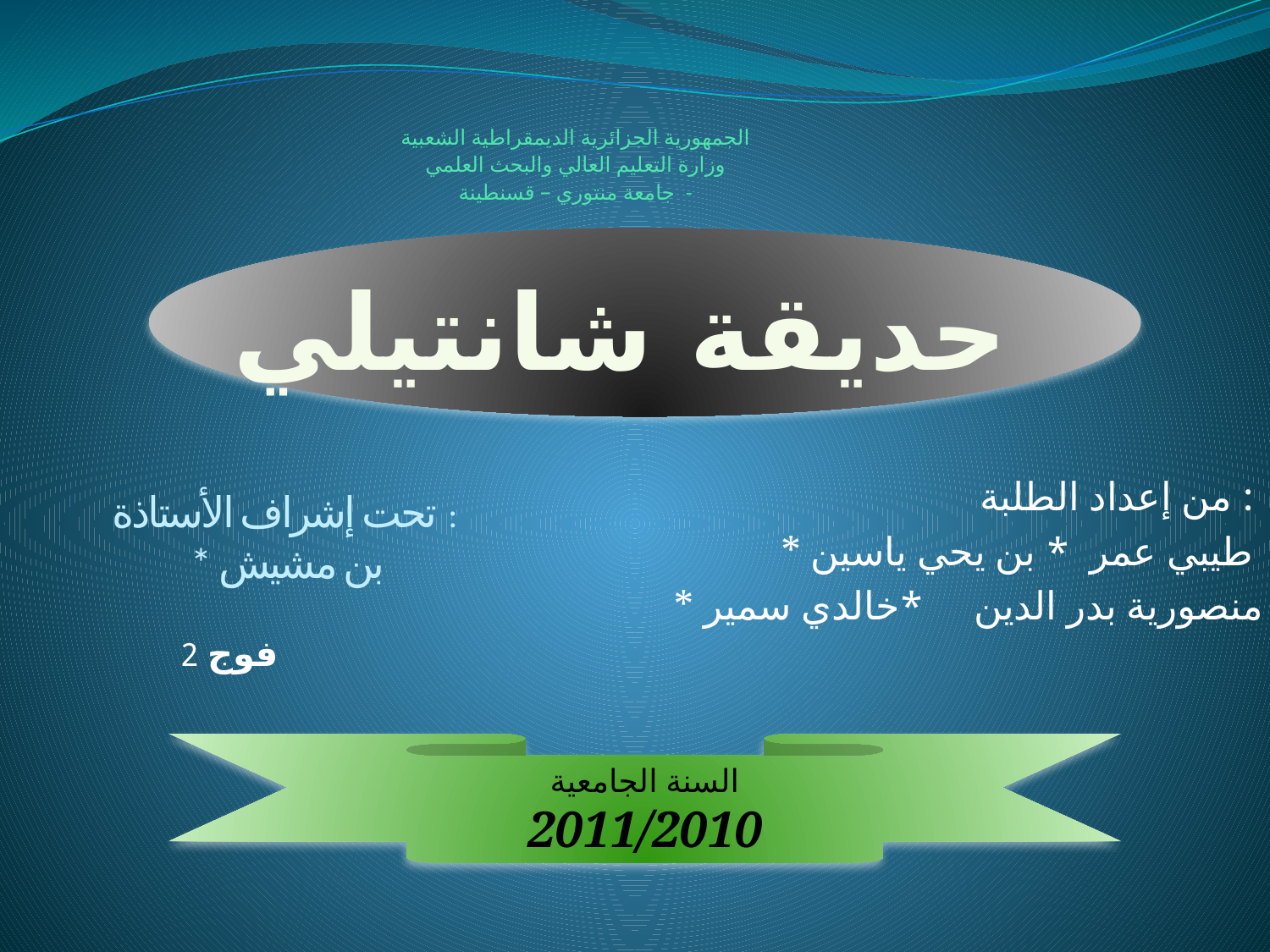

# الجمهورية الجزائرية الديمقراطية الشعبية وزارة التعليم العالي والبحث العلمي جامعة منتوري – قسنطينة -

حديقة شانتيلي
  من إعداد الطلبة :
     * طيبي عمر  * بن يحي ياسين
     * منصورية بدر الدين     *خالدي سمير
تحت إشراف الأستاذة :
* بن مشيش
فوج 2
السنة الجامعية
2011/2010